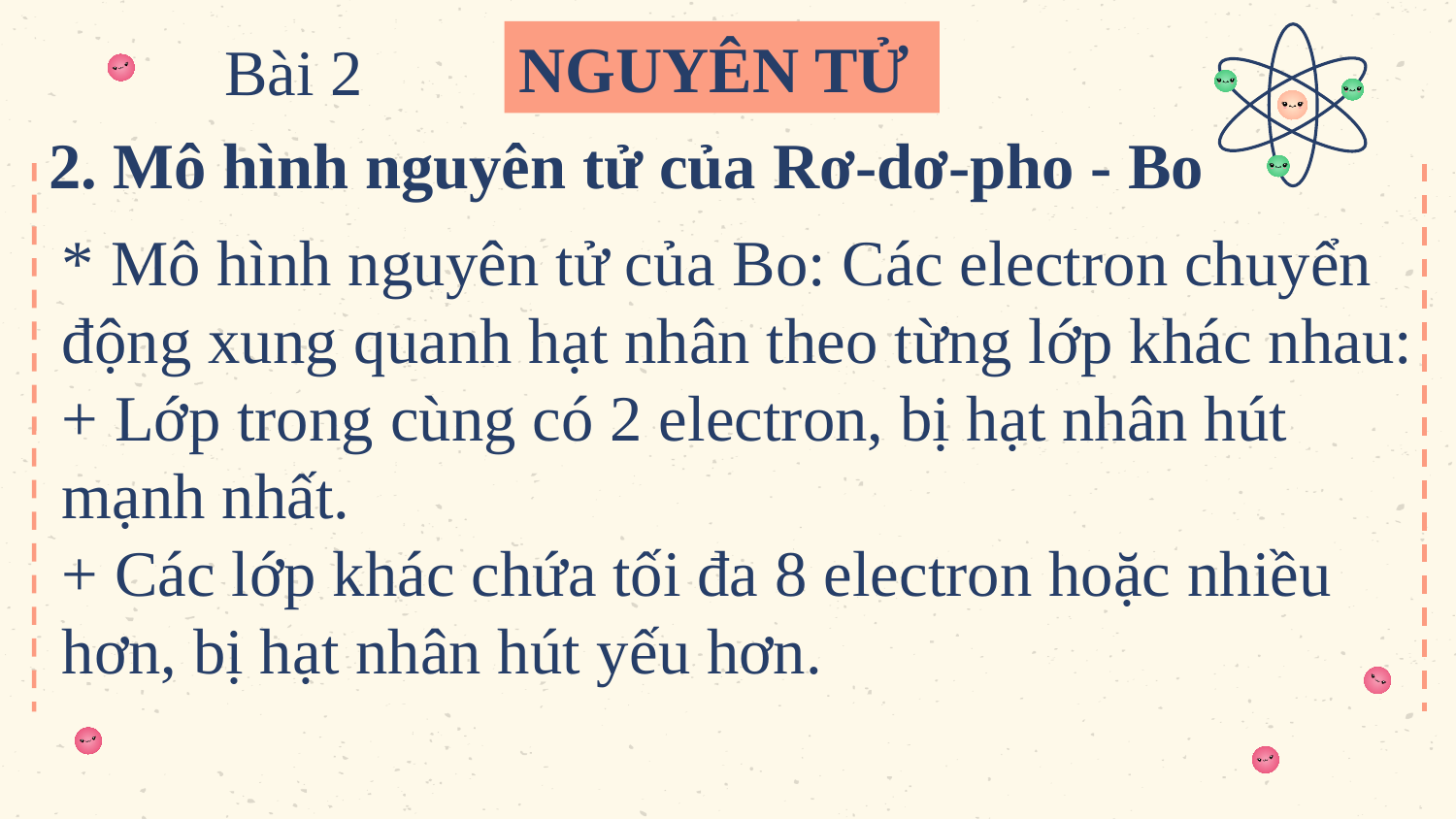

NGUYÊN TỬ
Bài 2

2. Mô hình nguyên tử của Rơ-dơ-pho - Bo
* Mô hình nguyên tử của Bo: Các electron chuyển động xung quanh hạt nhân theo từng lớp khác nhau:
+ Lớp trong cùng có 2 electron, bị hạt nhân hút mạnh nhất.
+ Các lớp khác chứa tối đa 8 electron hoặc nhiều hơn, bị hạt nhân hút yếu hơn.